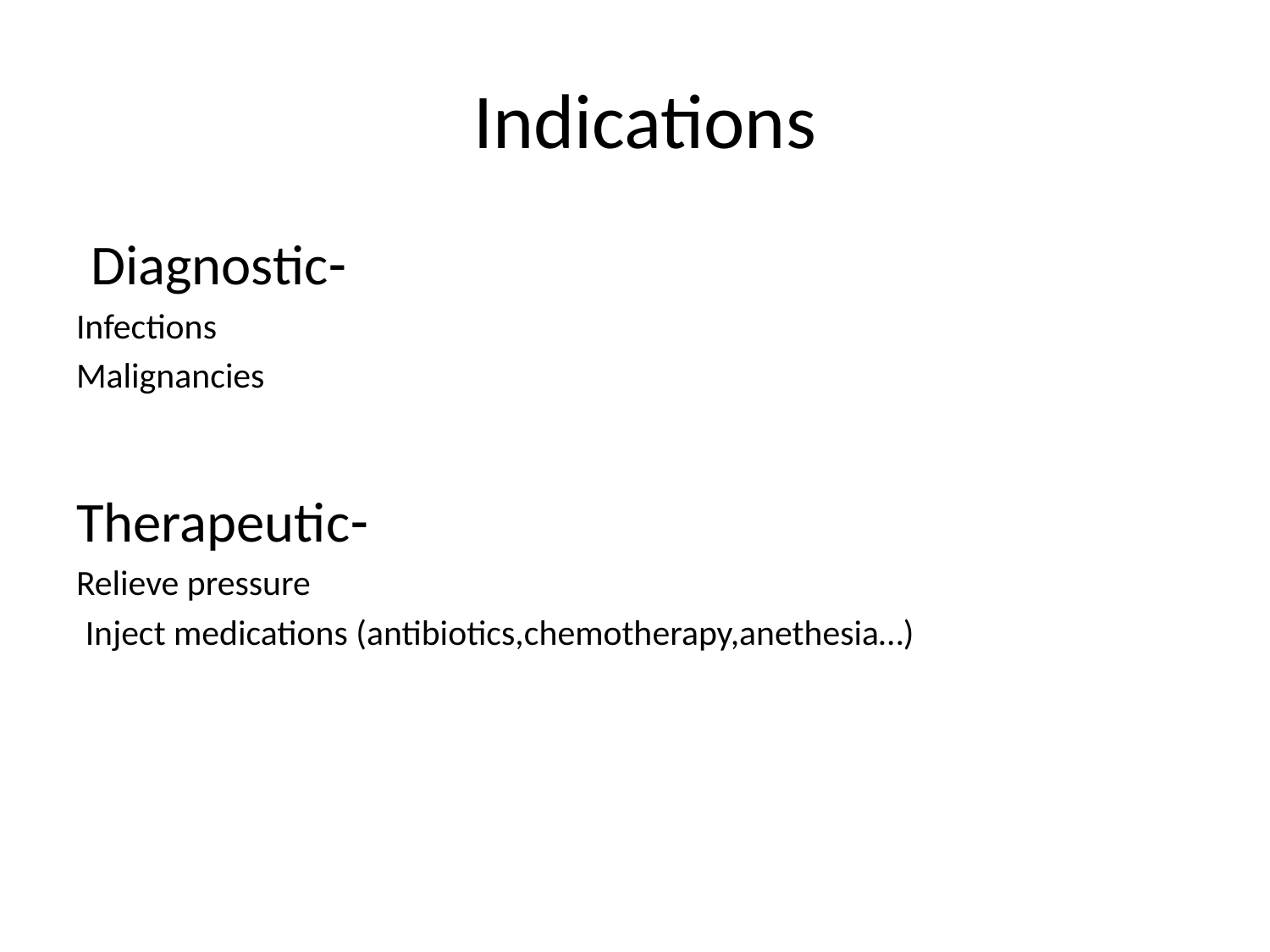

# Indications
-Diagnostic
Infections
Malignancies

-Therapeutic
Relieve pressure
Inject medications (antibiotics,chemotherapy,anethesia…)